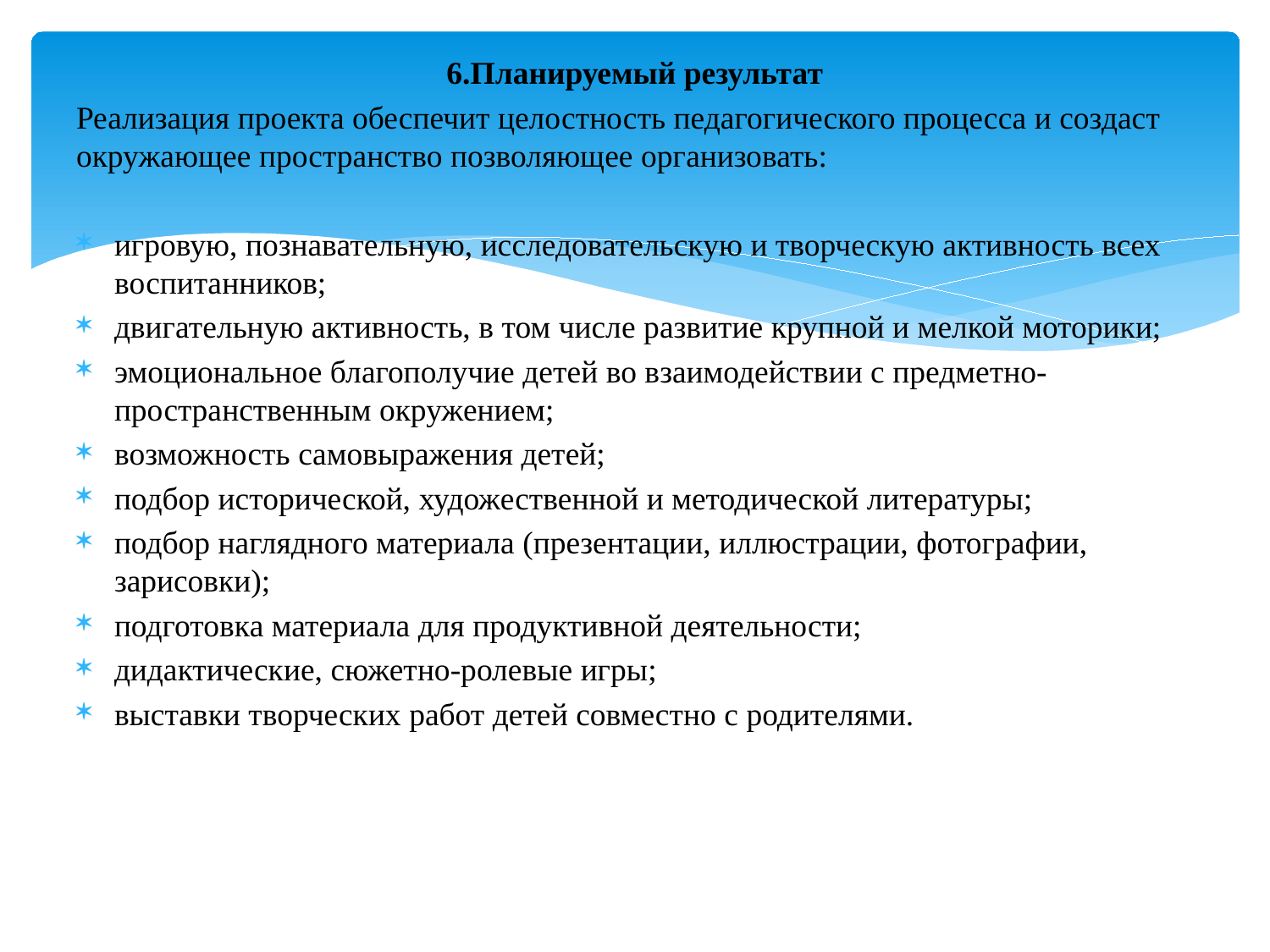

6.Планируемый результат
Реализация проекта обеспечит целостность педагогического процесса и создаст окружающее пространство позволяющее организовать:

игровую, познавательную, исследовательскую и творческую активность всех воспитанников;
двигательную активность, в том числе развитие крупной и мелкой моторики;
эмоциональное благополучие детей во взаимодействии с предметно-пространственным окружением;
возможность самовыражения детей;
подбор исторической, художественной и методической литературы;
подбор наглядного материала (презентации, иллюстрации, фотографии, зарисовки);
подготовка материала для продуктивной деятельности;
дидактические, сюжетно-ролевые игры;
выставки творческих работ детей совместно с родителями.